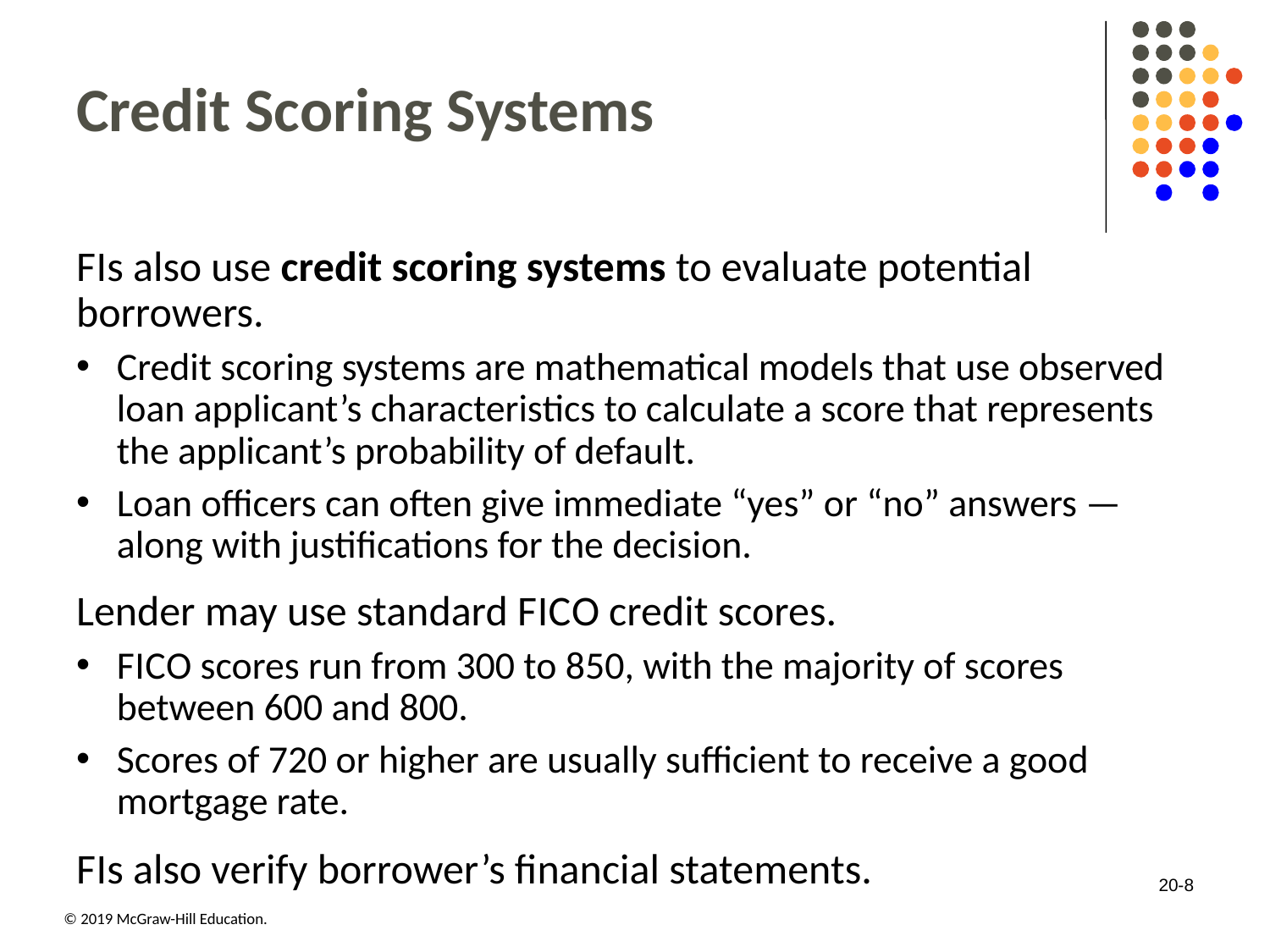

# Credit Scoring Systems
F I s also use credit scoring systems to evaluate potential borrowers.
Credit scoring systems are mathematical models that use observed loan applicant’s characteristics to calculate a score that represents the applicant’s probability of default.
Loan officers can often give immediate “yes” or “no” answers —along with justifications for the decision.
Lender may use standard F I C O credit scores.
F I C O scores run from 300 to 850, with the majority of scores between 600 and 800.
Scores of 720 or higher are usually sufficient to receive a good mortgage rate.
F I s also verify borrower’s financial statements.
20-8